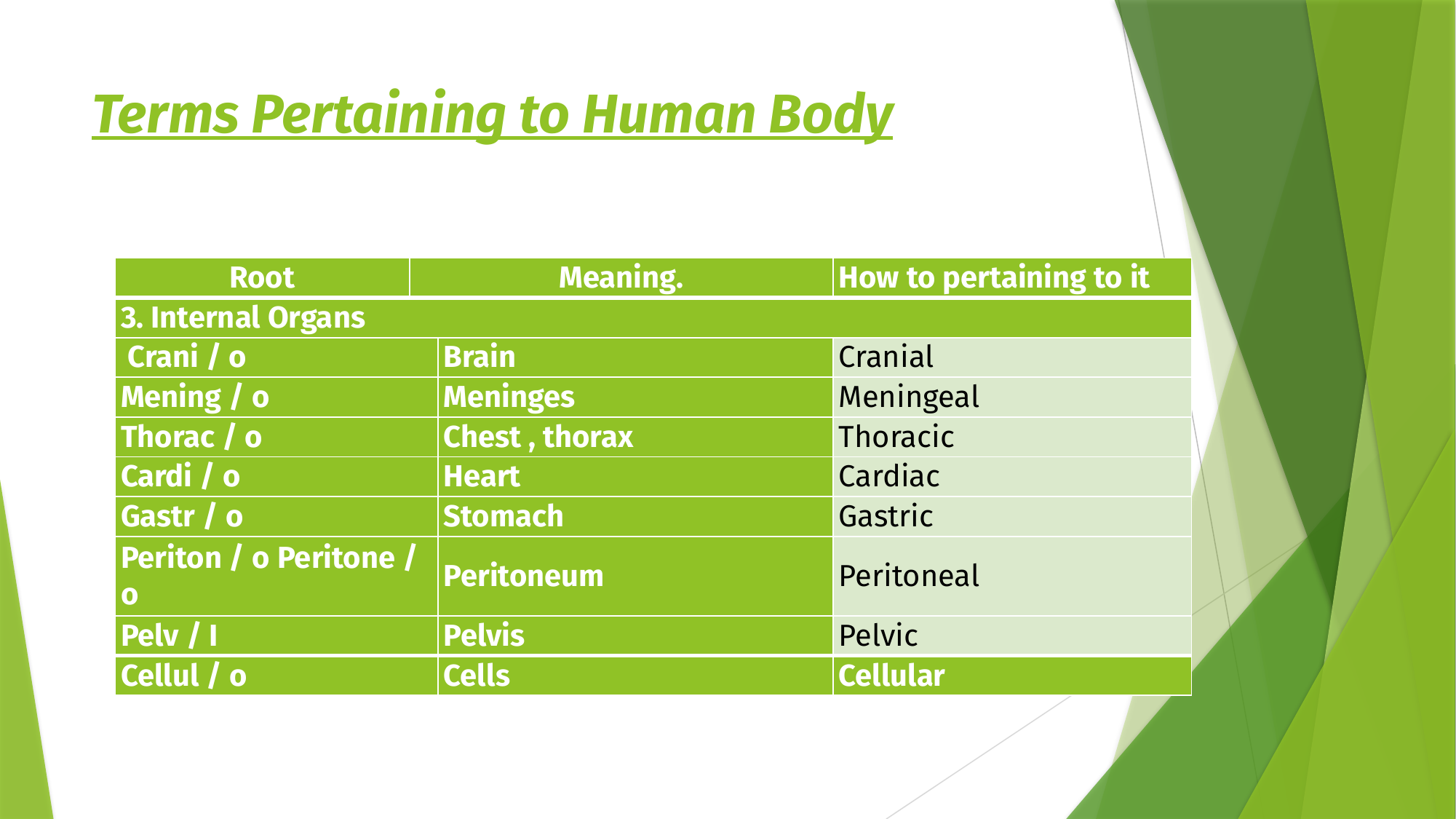

# Terms Pertaining to Human Body
| Root | Meaning. |  | How to pertaining to it |
| --- | --- | --- | --- |
| 3. Internal Organs |  |  |  |
| Crani / o |  | Brain | Cranial |
| Mening / o |  | Meninges | Meningeal |
| Thorac / o |  | Chest , thorax | Thoracic |
| Cardi / o |  | Heart | Cardiac |
| Gastr / o |  | Stomach | Gastric |
| Periton / o Peritone / o |  | Peritoneum | Peritoneal |
| Pelv / I |  | Pelvis | Pelvic |
| Cellul / o |  | Cells | Cellular |